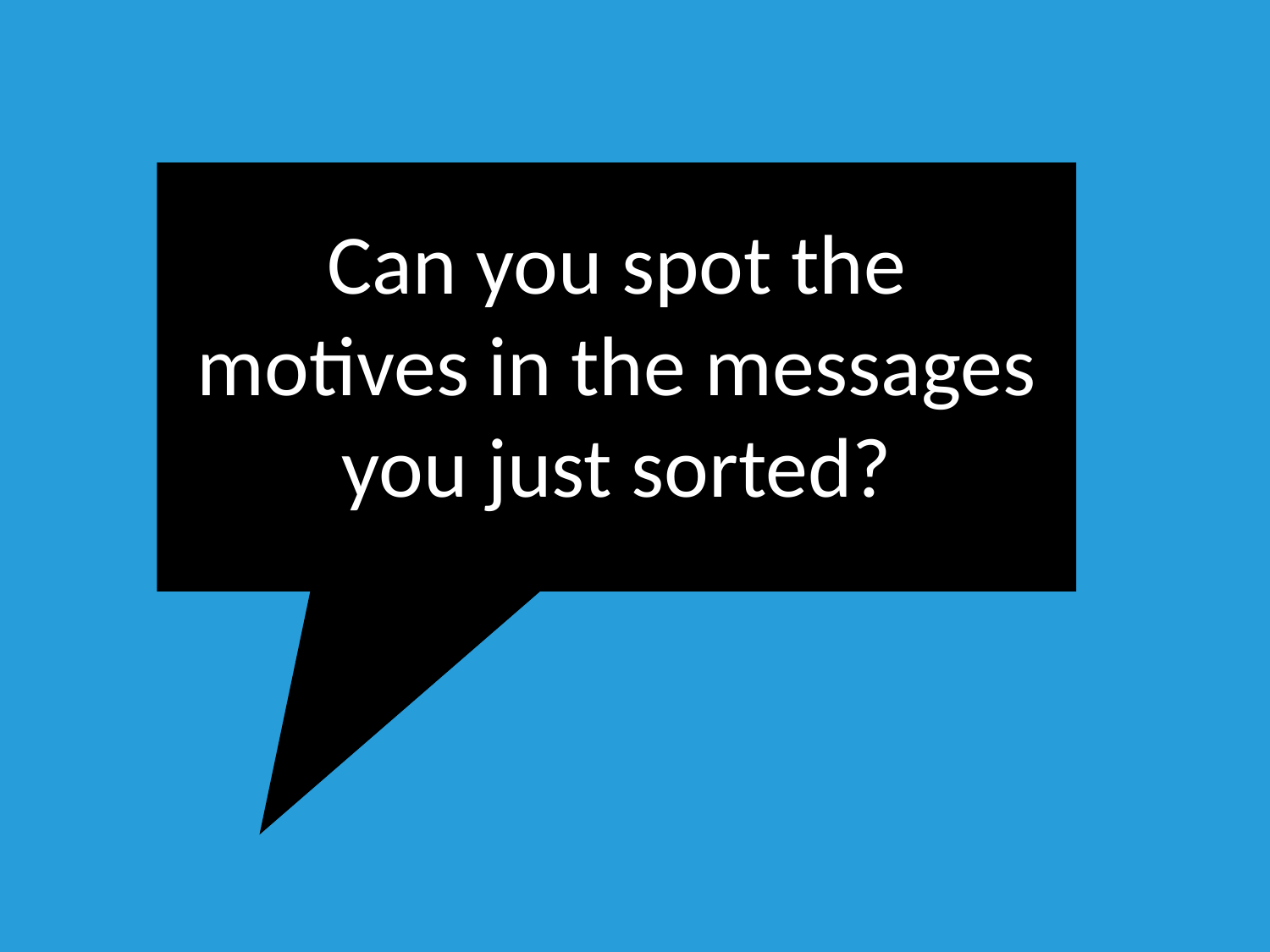

Can you spot the motives in the messages you just sorted?